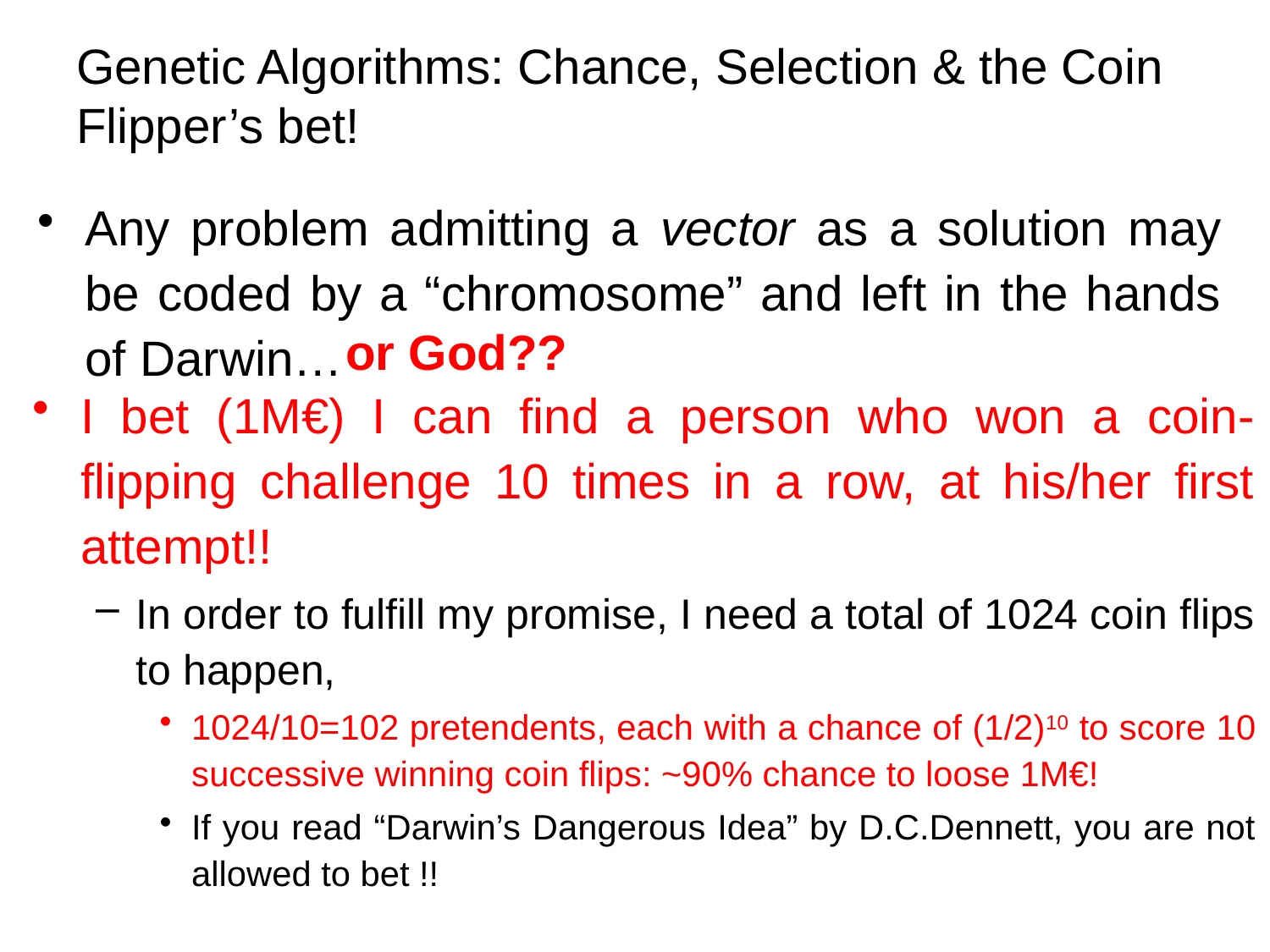

# Genetic Algorithms: Chance, Selection & the Coin Flipper’s bet!
Any problem admitting a vector as a solution may be coded by a “chromosome” and left in the hands of Darwin…
or God??
I bet (1M€) I can find a person who won a coin-flipping challenge 10 times in a row, at his/her first attempt!!
In order to fulfill my promise, I need a total of 1024 coin flips to happen,
1024/10=102 pretendents, each with a chance of (1/2)10 to score 10 successive winning coin flips: ~90% chance to loose 1M€!
If you read “Darwin’s Dangerous Idea” by D.C.Dennett, you are not allowed to bet !!